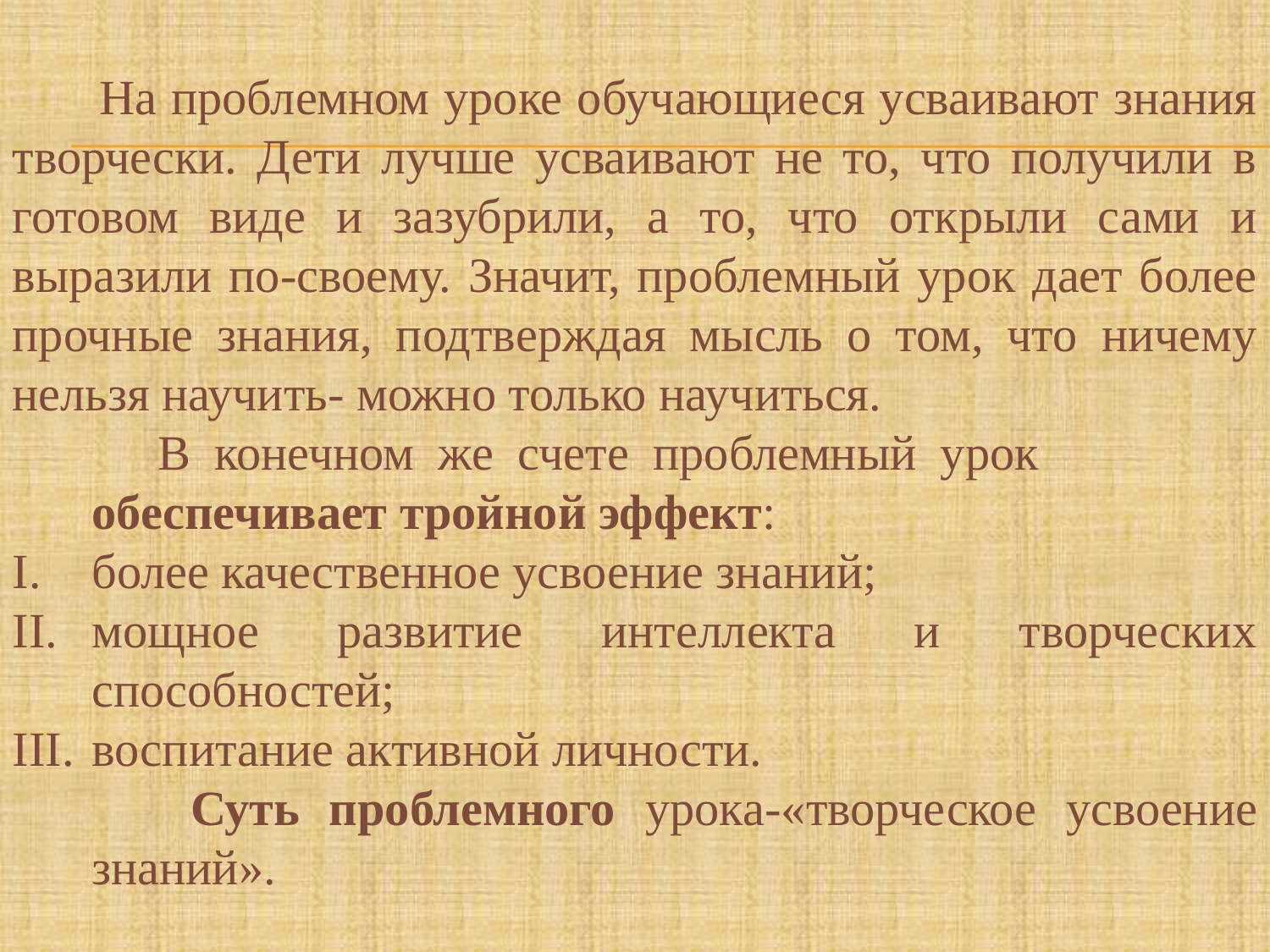

На проблемном уроке обучающиеся усваивают знания творчески. Дети лучше усваивают не то, что получили в готовом виде и зазубрили, а то, что открыли сами и выразили по-своему. Значит, проблемный урок дает более прочные знания, подтверждая мысль о том, что ничему нельзя научить- можно только научиться.
      В конечном же счете проблемный урок          обеспечивает тройной эффект:
более качественное усвоение знаний;
мощное развитие интеллекта и творческих способностей;
воспитание активной личности.
      Суть проблемного урока-«творческое усвоение знаний».